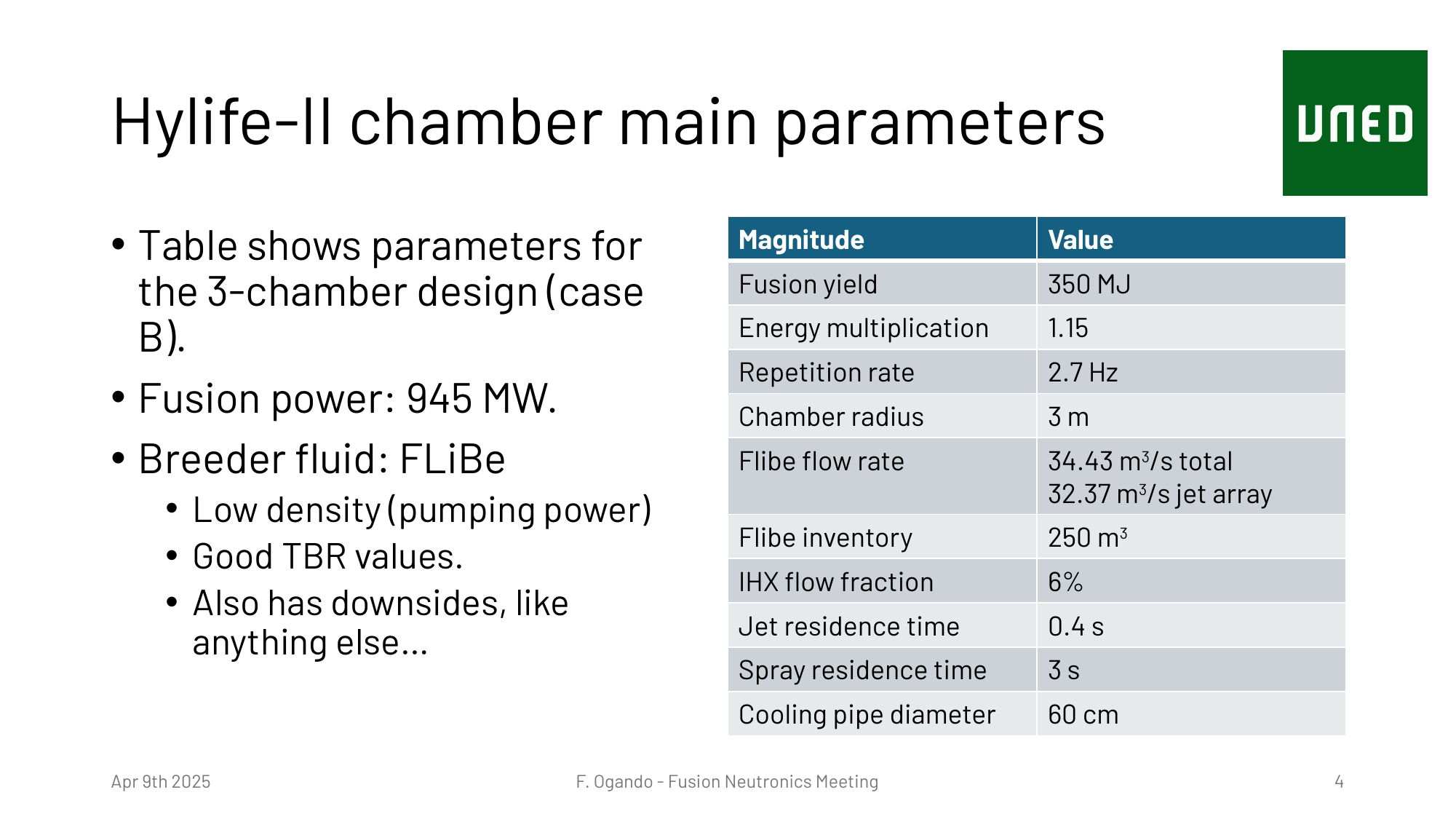

# Hylife-II chamber main parameters
| Magnitude | Value |
| --- | --- |
| Fusion yield | 350 MJ |
| Energy multiplication | 1.15 |
| Repetition rate | 2.7 Hz |
| Chamber radius | 3 m |
| Flibe flow rate | 34.43 m3/s total 32.37 m3/s jet array |
| Flibe inventory | 250 m3 |
| IHX flow fraction | 6% |
| Jet residence time | 0.4 s |
| Spray residence time | 3 s |
| Cooling pipe diameter | 60 cm |
Table shows parameters for the 3-chamber design (case B).
Fusion power: 945 MW.
Breeder fluid: FLiBe
Low density (pumping power)
Good TBR values.
Also has downsides, like anything else…

Apr 9th 2025
F. Ogando - Fusion Neutronics Meeting
4